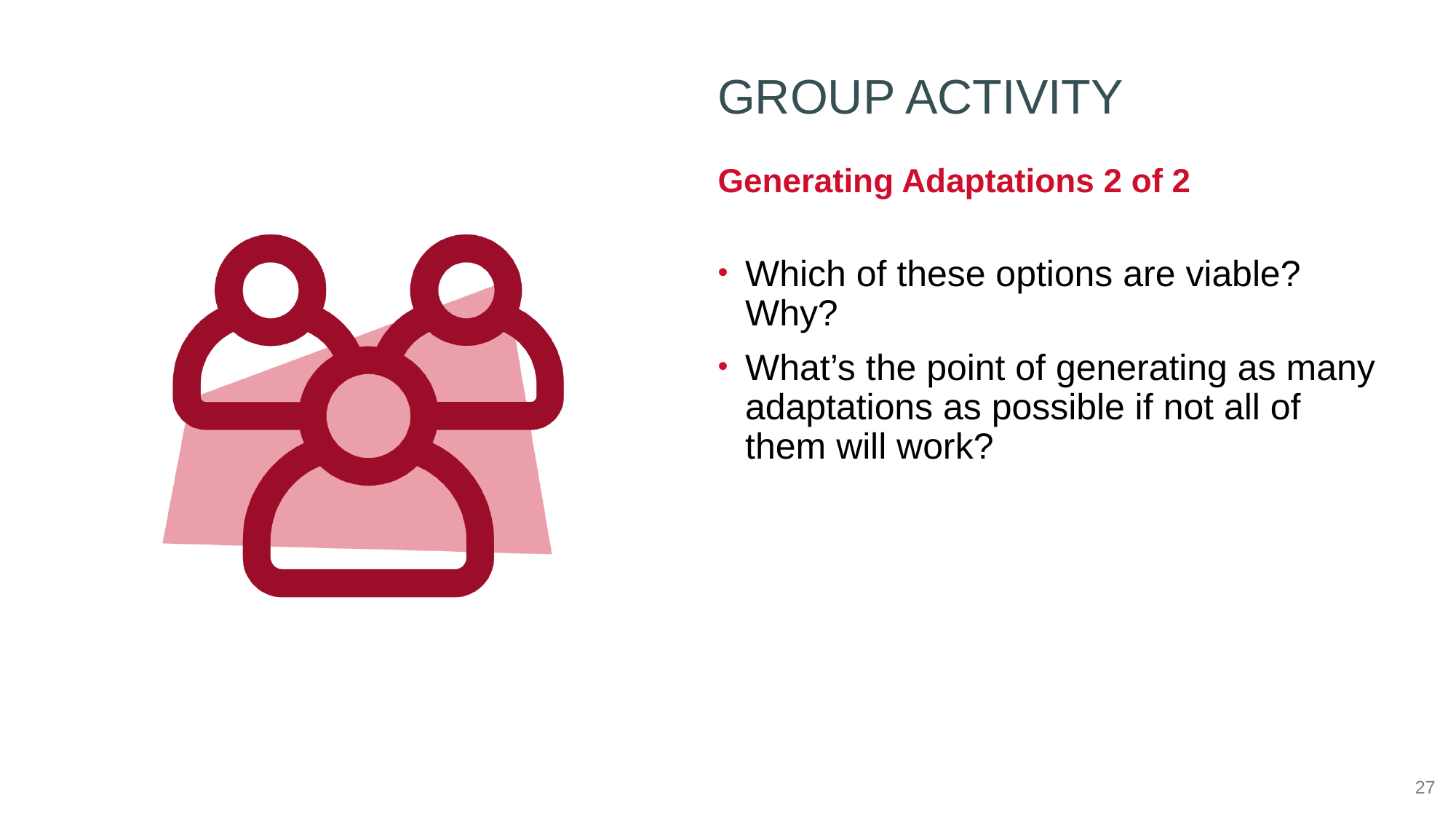

Generating Adaptations 2 of 2
Which of these options are viable? Why?
What’s the point of generating as many adaptations as possible if not all of them will work?
27